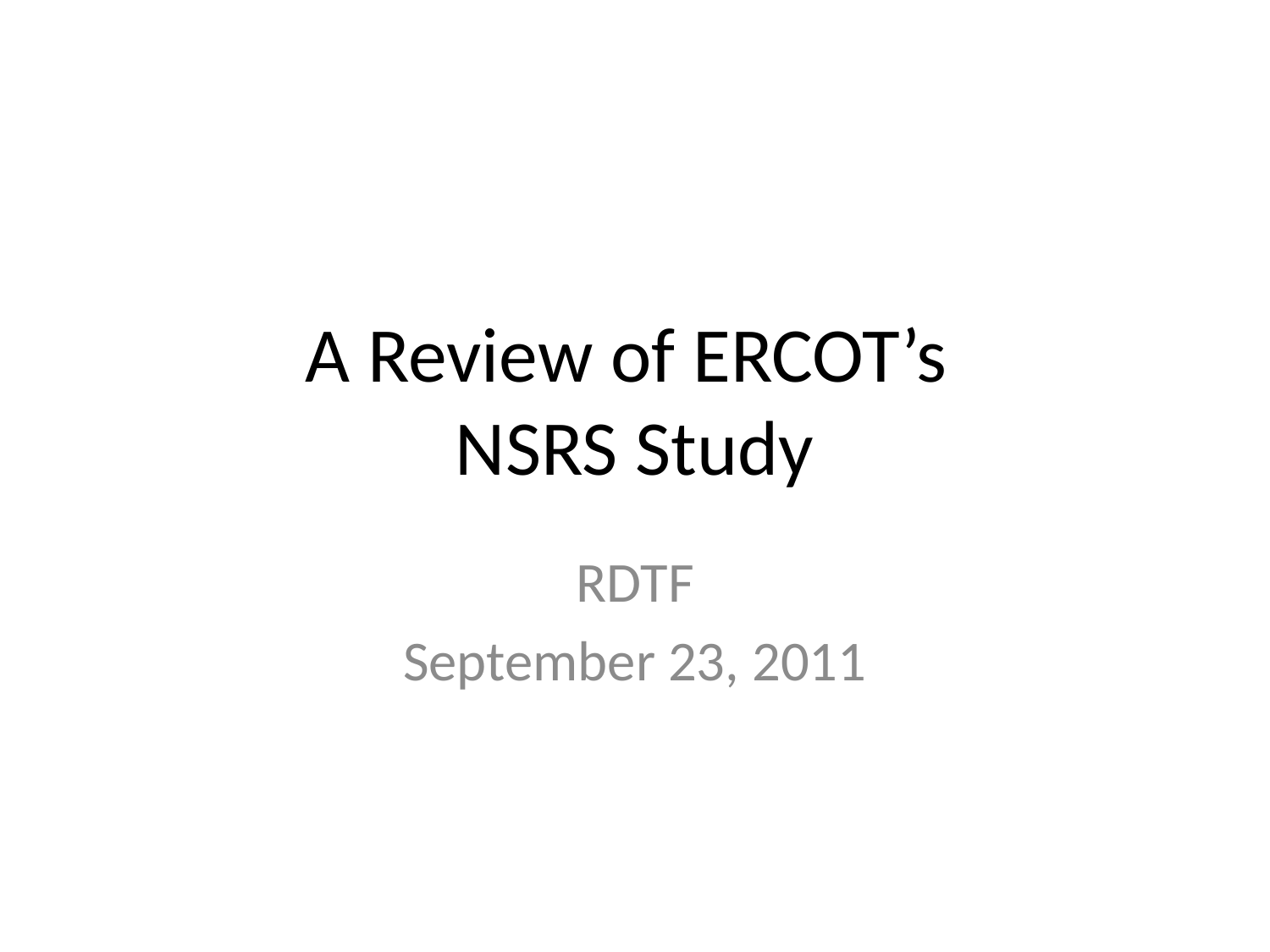

# A Review of ERCOT’s NSRS Study
RDTF
September 23, 2011